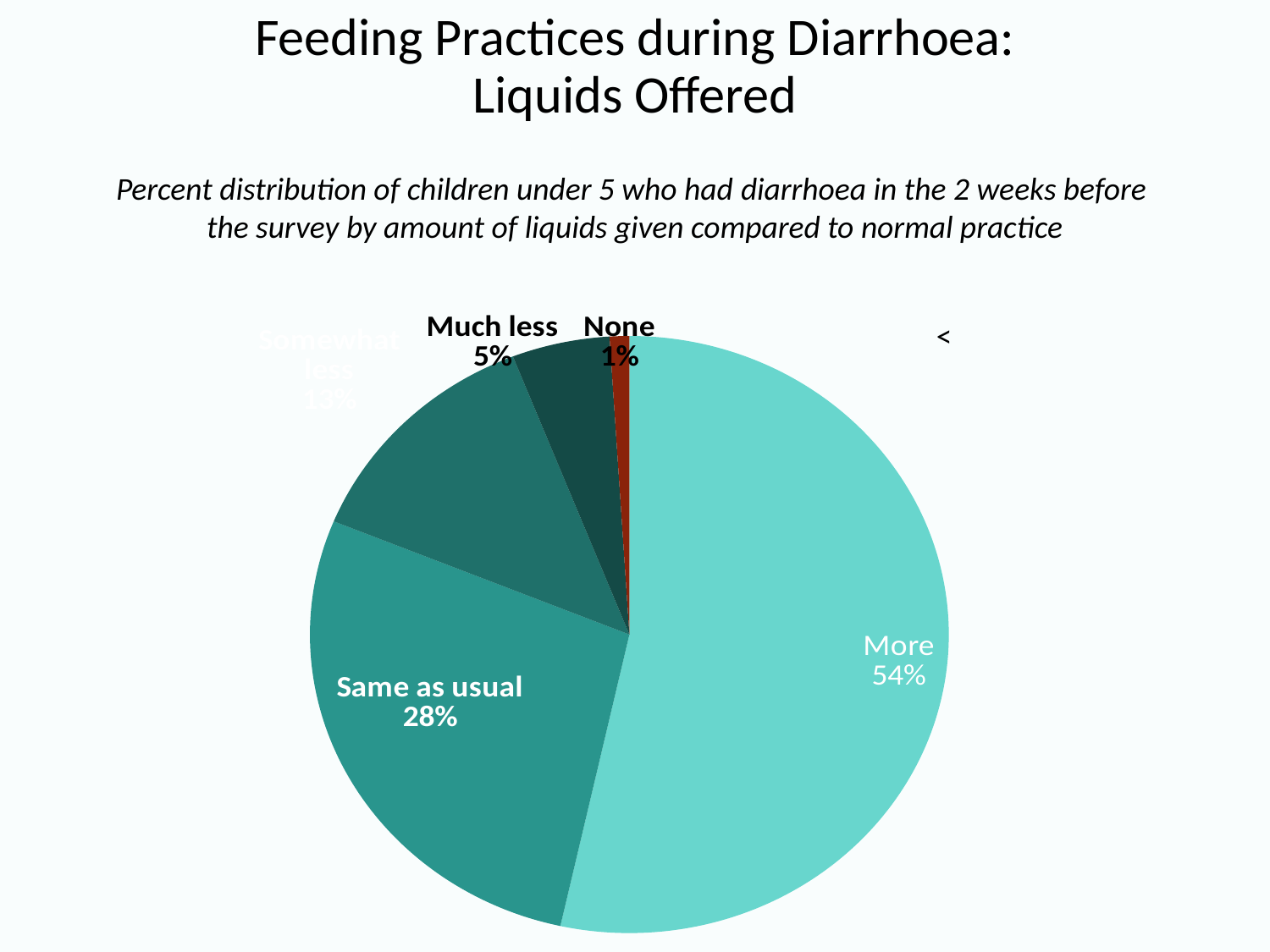

# Feeding Practices during Diarrhoea: Liquids Offered
Percent distribution of children under 5 who had diarrhoea in the 2 weeks before
the survey by amount of liquids given compared to normal practice

### Chart

| Category | Series 1 |
|---|---|
| More | 54.0 |
| Same as usual | 28.0 |
| Somewhat less | 13.0 |
| Much less | 5.0 |
| None | 1.0 |
<